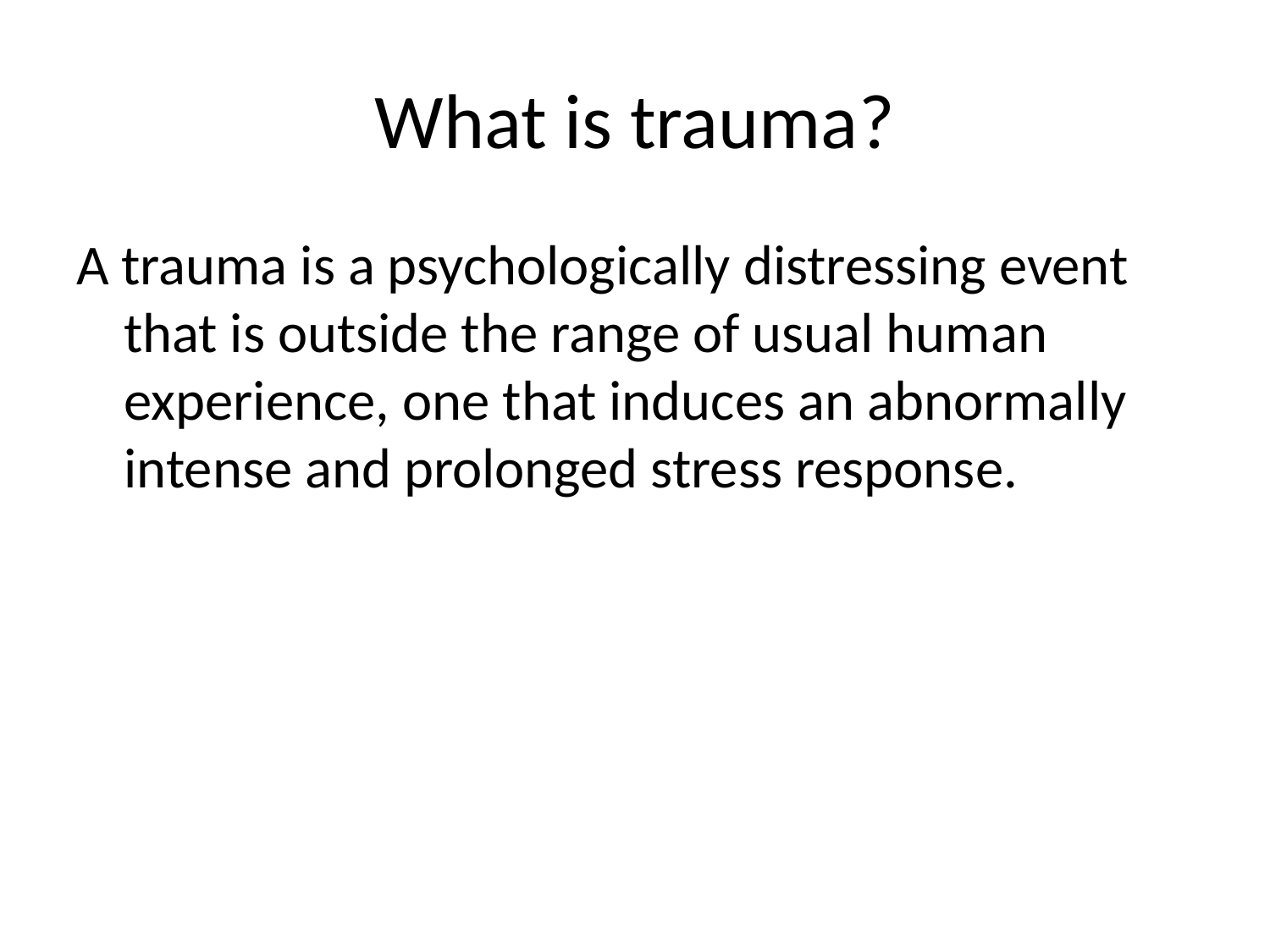

# What is trauma?
A trauma is a psychologically distressing event that is outside the range of usual human experience, one that induces an abnormally intense and prolonged stress response.